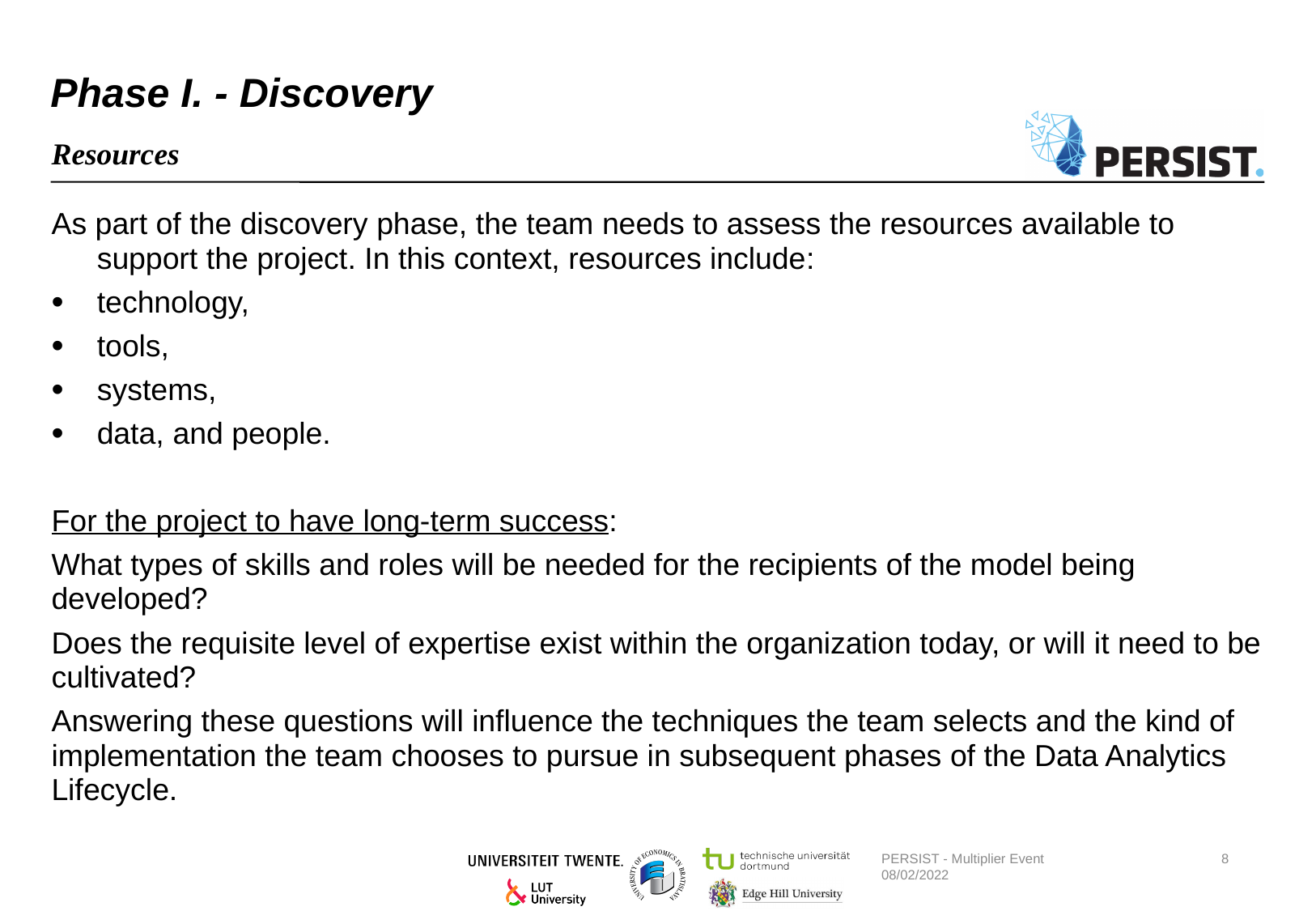

# Phase I. - Discovery
Resources
As part of the discovery phase, the team needs to assess the resources available to support the project. In this context, resources include:
technology,
tools,
systems,
data, and people.

For the project to have long-term success:
What types of skills and roles will be needed for the recipients of the model being developed?
Does the requisite level of expertise exist within the organization today, or will it need to be cultivated?
Answering these questions will influence the techniques the team selects and the kind of implementation the team chooses to pursue in subsequent phases of the Data Analytics Lifecycle.